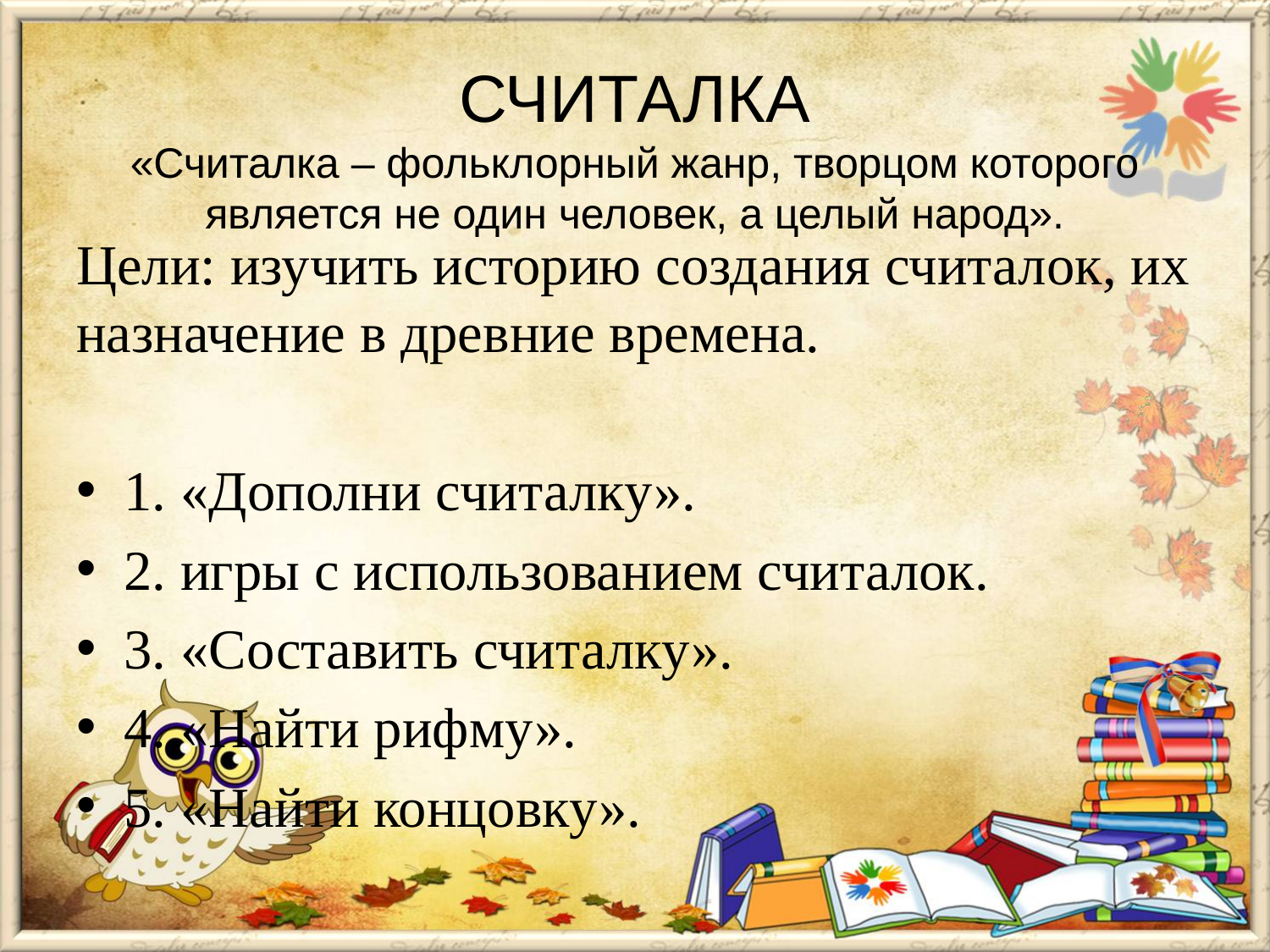

# СЧИТАЛКА «Считалка – фольклорный жанр, творцом которого является не один человек, а целый народ».
Цели: изучить историю создания считалок, их назначение в древние времена.

1. «Дополни считалку».
2. игры с использованием считалок.
3. «Составить считалку».
4. «Найти рифму».
5. «Найти концовку».